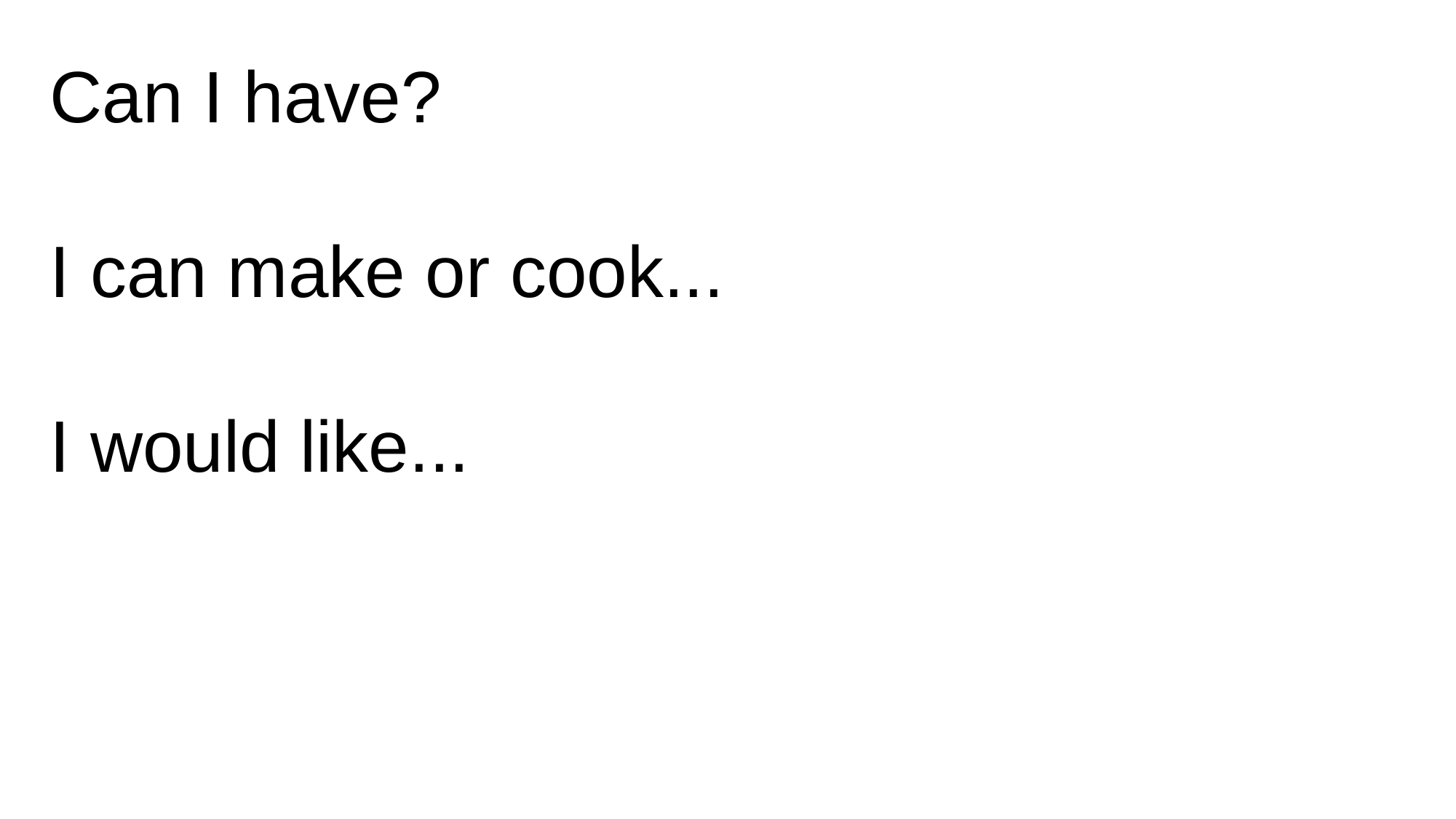

Can I have?

I can make or cook...

I would like...